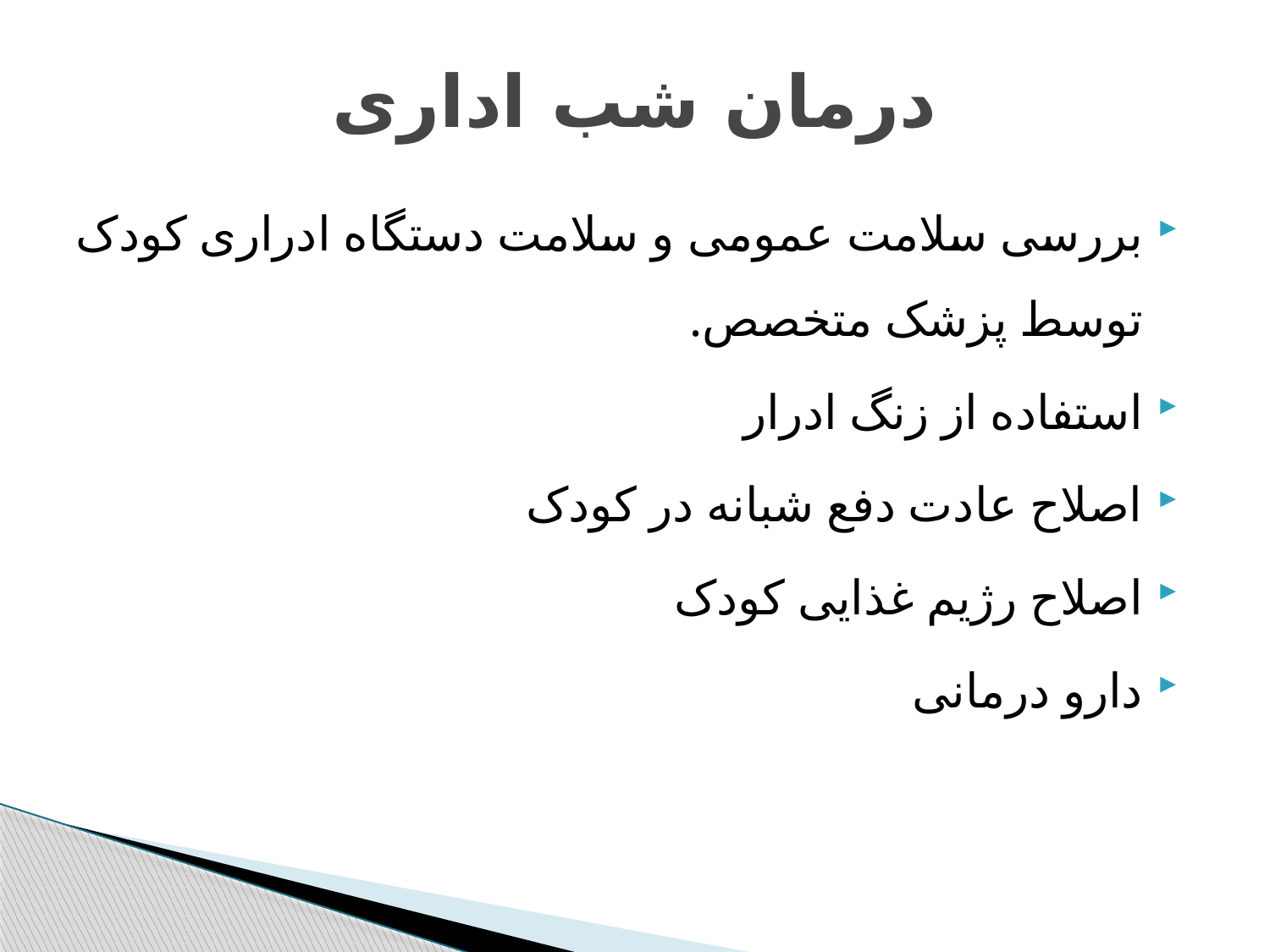

# درمان شب اداری
بررسی سلامت عمومی و سلامت دستگاه ادراری کودک توسط پزشک متخصص.
استفاده از زنگ ادرار
اصلاح عادت دفع شبانه در کودک
اصلاح رژیم غذایی کودک
دارو درمانی